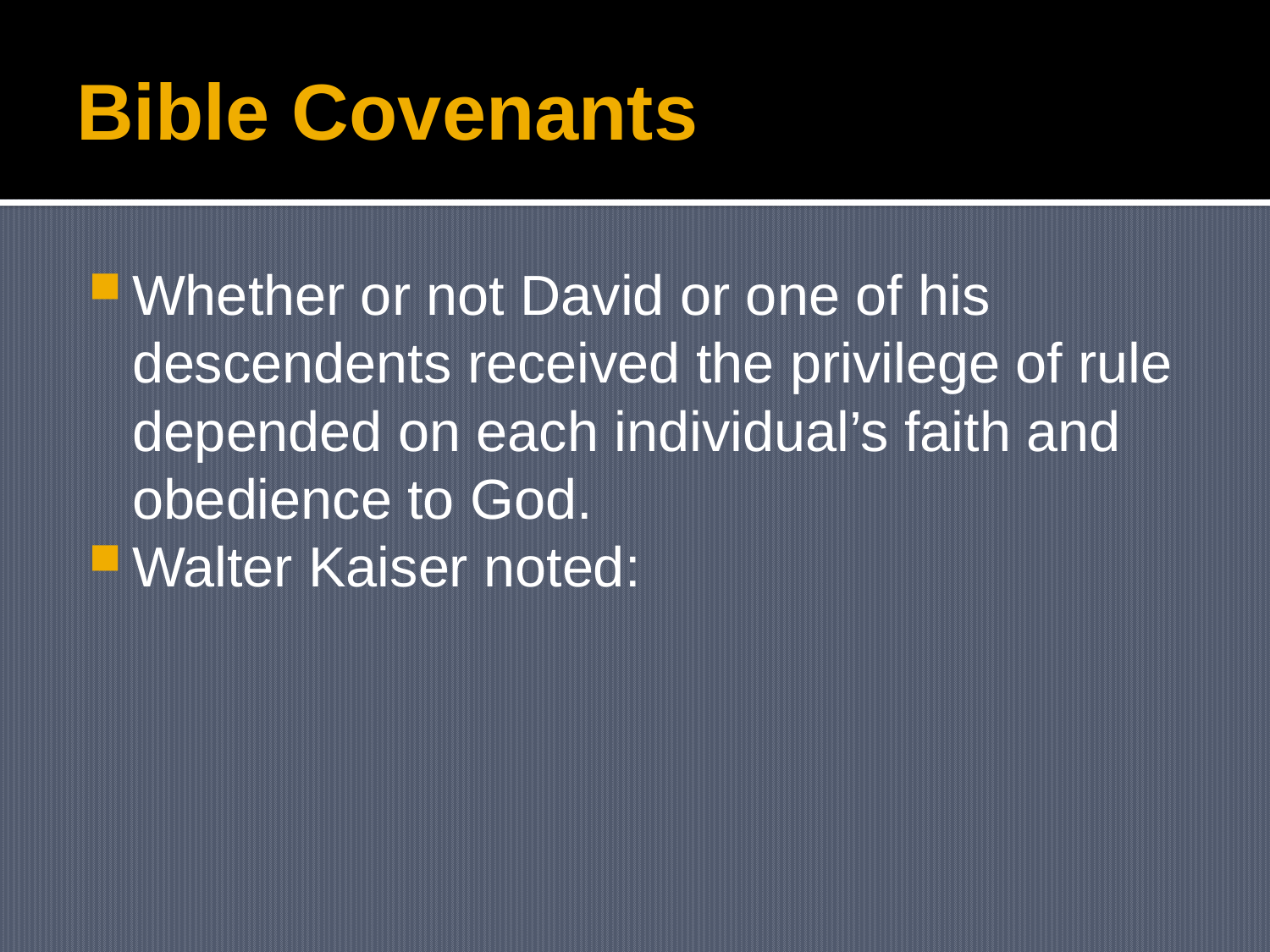

# Bible Covenants
Whether or not David or one of his descendents received the privilege of rule depended on each individual’s faith and obedience to God.
Walter Kaiser noted: